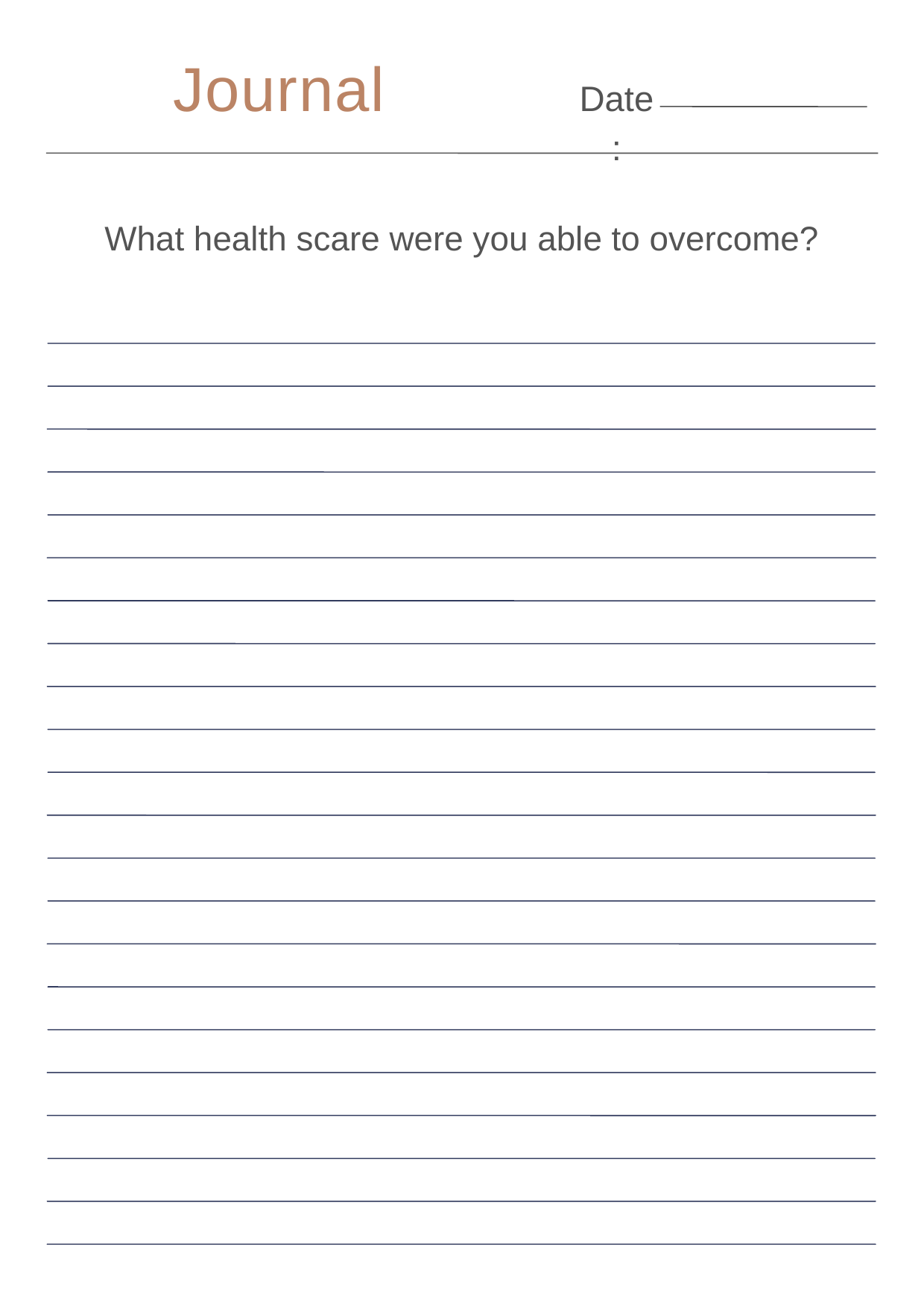

Journal
Date:

What health scare were you able to overcome?